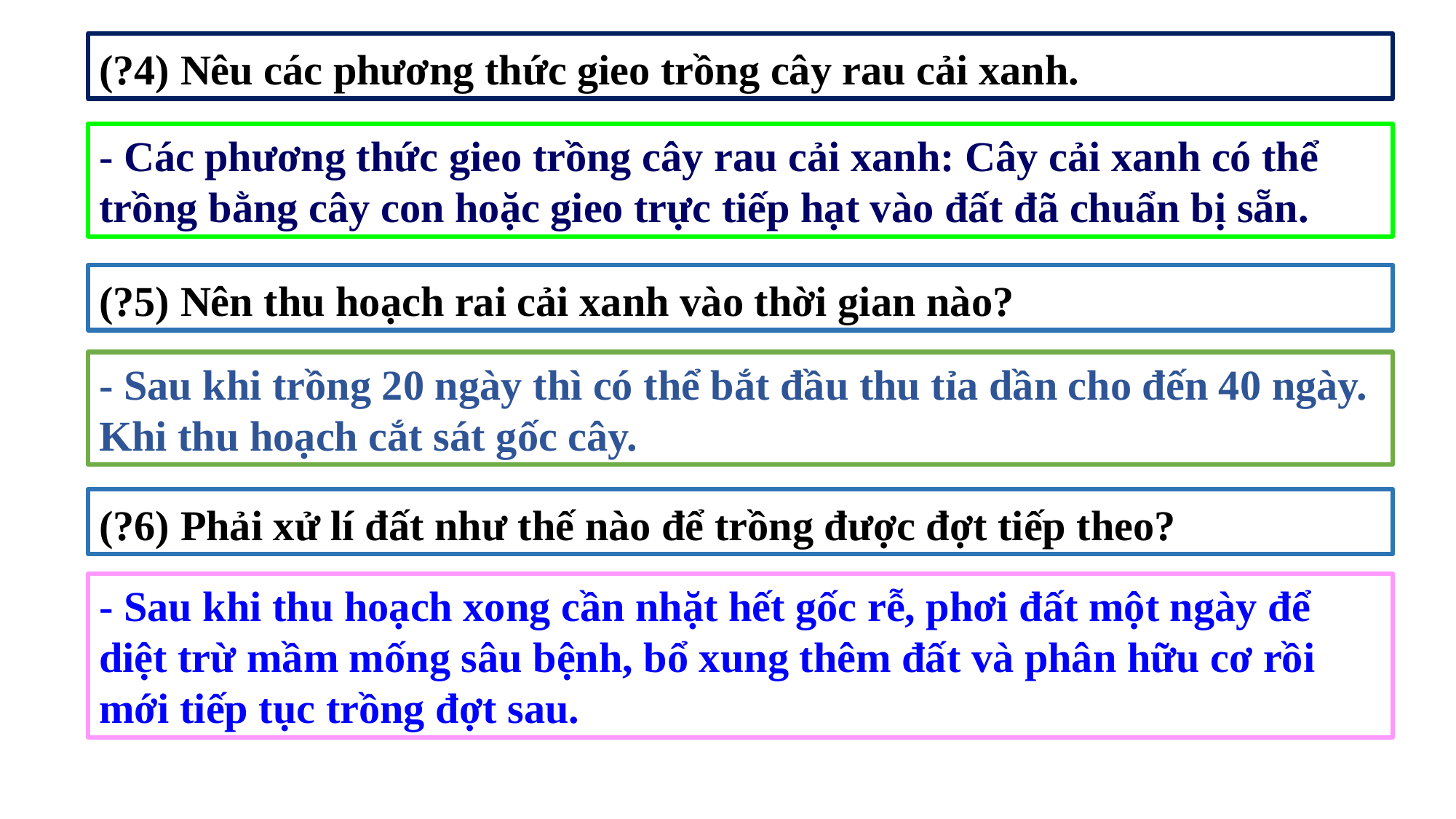

(?4) Nêu các phương thức gieo trồng cây rau cải xanh.
- Các phương thức gieo trồng cây rau cải xanh: Cây cải xanh có thể trồng bằng cây con hoặc gieo trực tiếp hạt vào đất đã chuẩn bị sẵn.
(?5) Nên thu hoạch rai cải xanh vào thời gian nào?
- Sau khi trồng 20 ngày thì có thể bắt đầu thu tỉa dần cho đến 40 ngày. Khi thu hoạch cắt sát gốc cây.
(?6) Phải xử lí đất như thế nào để trồng được đợt tiếp theo?
- Sau khi thu hoạch xong cần nhặt hết gốc rễ, phơi đất một ngày để diệt trừ mầm mống sâu bệnh, bổ xung thêm đất và phân hữu cơ rồi mới tiếp tục trồng đợt sau.